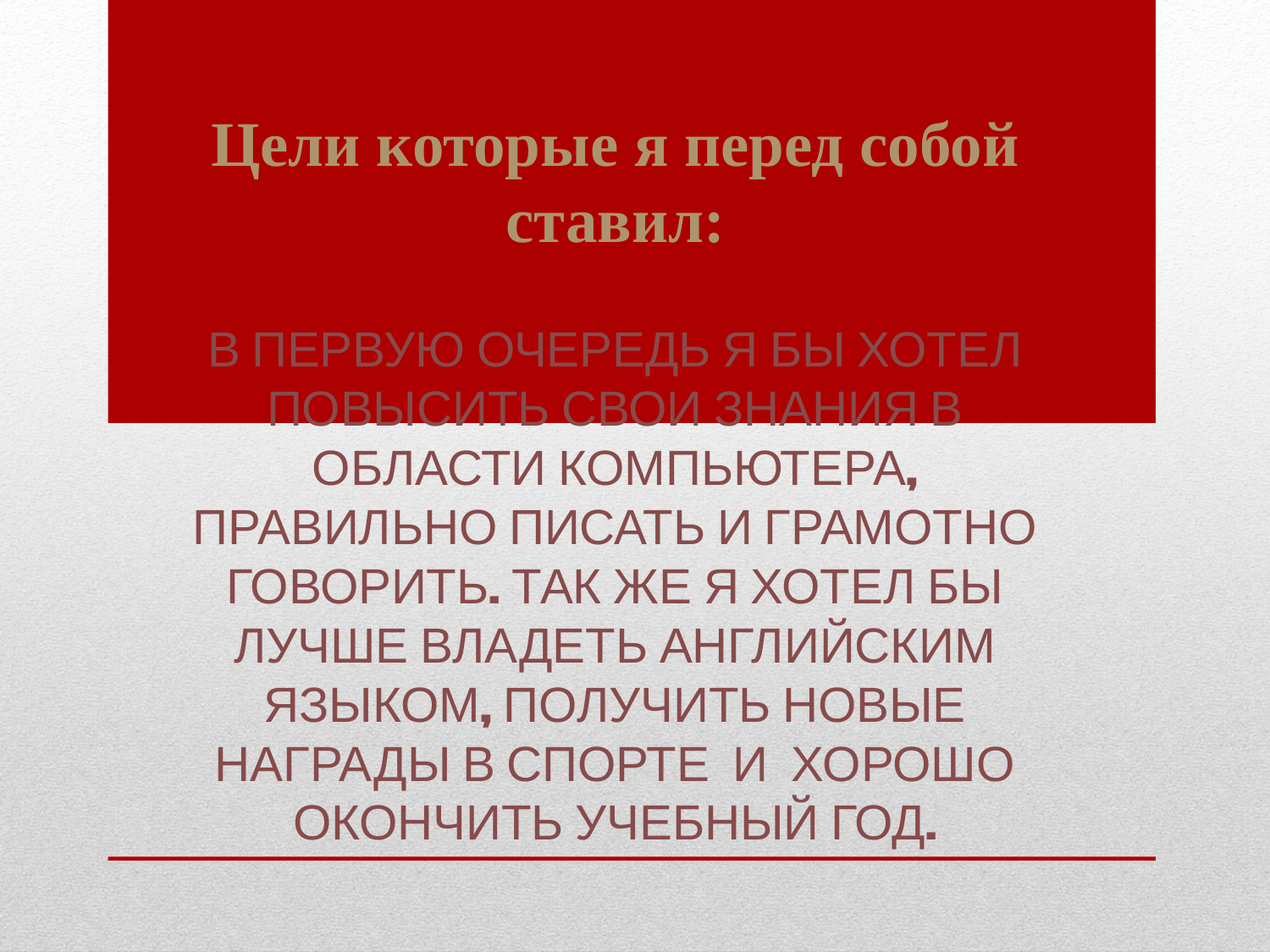

Цели которые я перед собой ставил:
# В первую очередь я бы хотел повысить свои знания в области компьютера, правильно писать и грамотно говорить. Так же я хотел бы лучше владеть английским языком, получить новые награды в спорте  и  хорошо окончить учебный год.